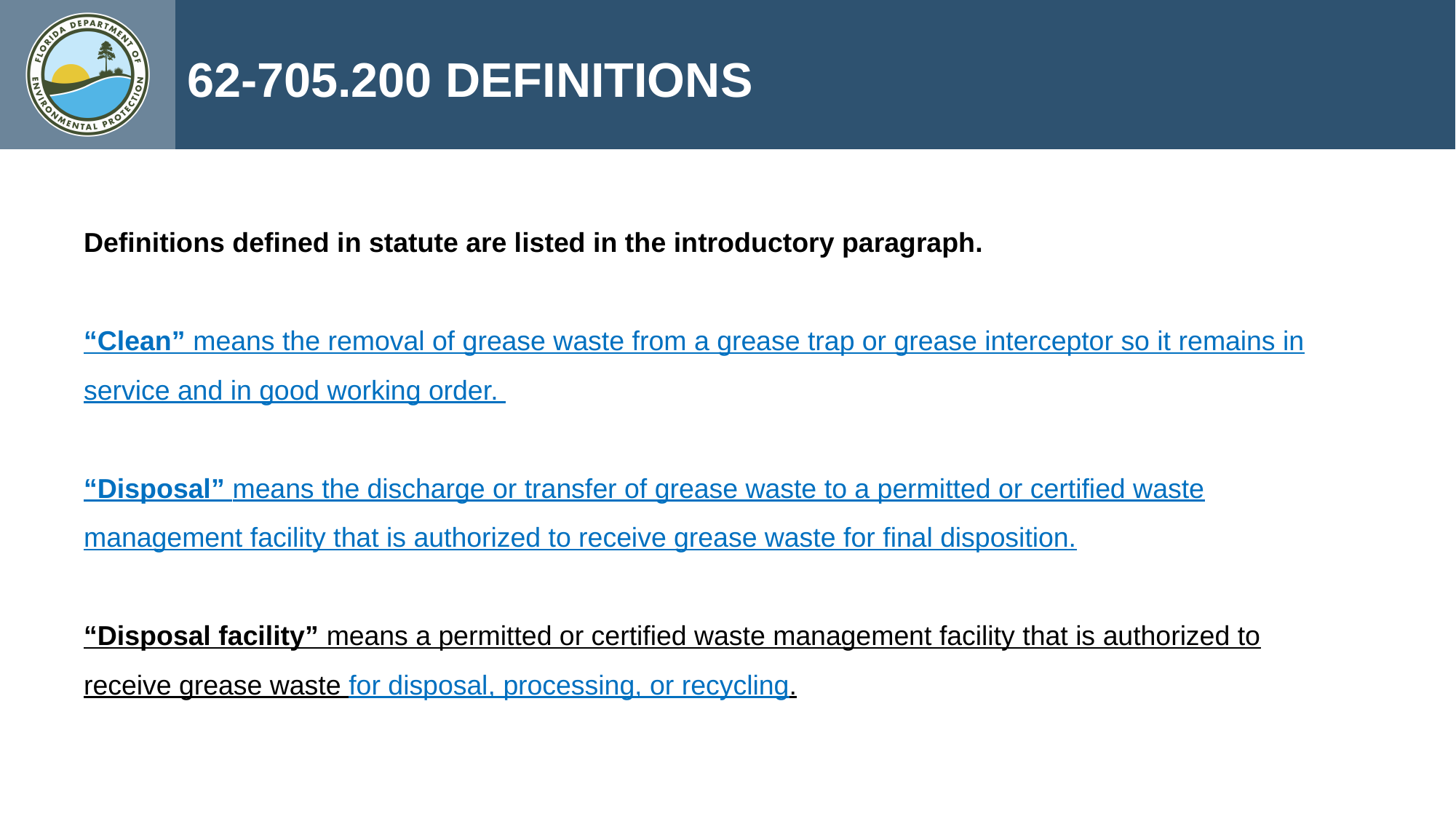

62-705.200 Definitions
62-705.200 Definitions
Definitions defined in statute are listed in the introductory paragraph.

“Clean” means the removal of grease waste from a grease trap or grease interceptor so it remains in service and in good working order.

“Disposal” means the discharge or transfer of grease waste to a permitted or certified waste management facility that is authorized to receive grease waste for final disposition.

“Disposal facility” means a permitted or certified waste management facility that is authorized to receive grease waste for disposal, processing, or recycling.